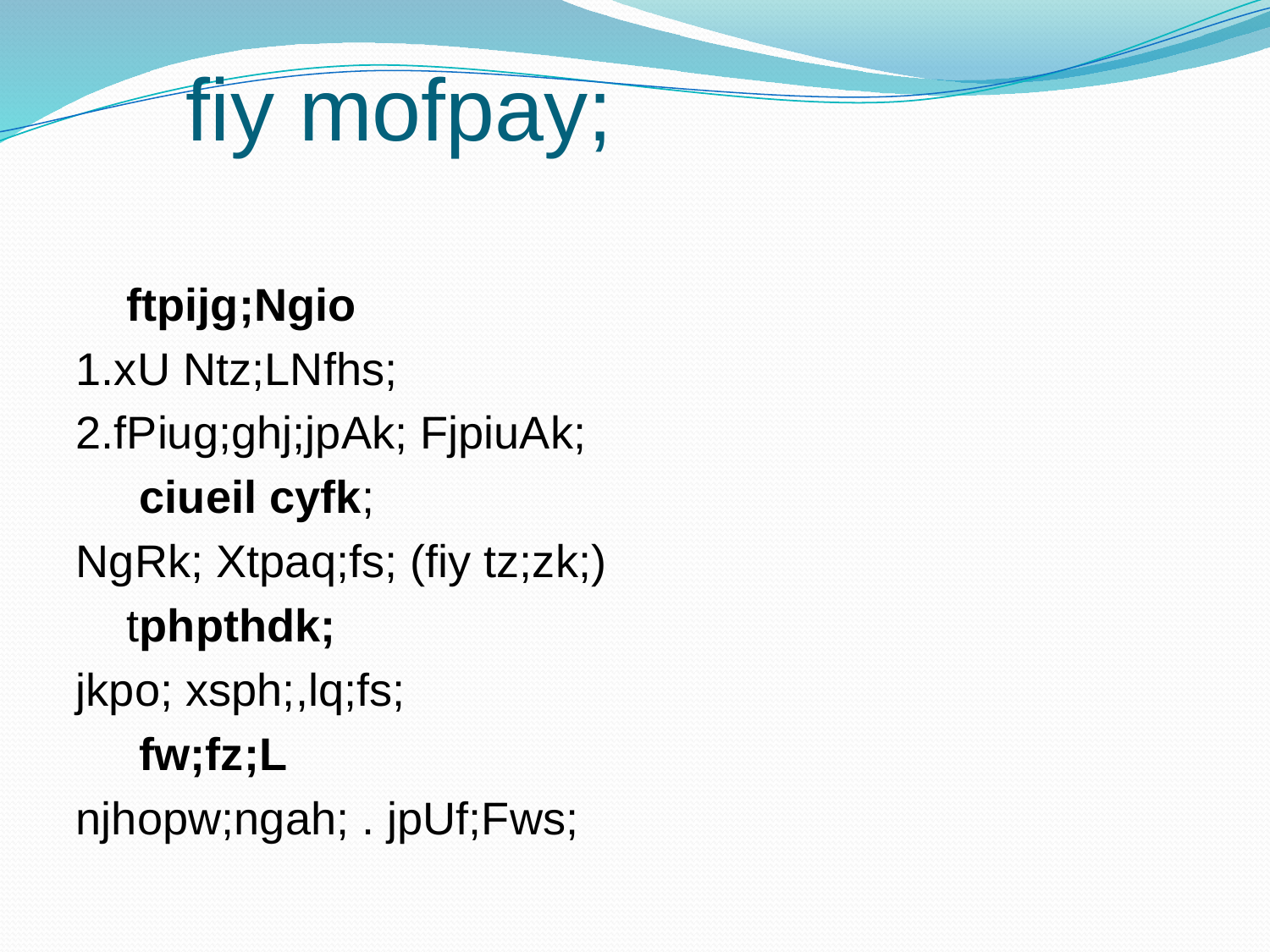

# fiy mofpay;
    ftpijg;Ngio
1.xU Ntz;LNfhs;
2.fPiug;ghj;jpAk; FjpiuAk;
     ciueil cyfk;
NgRk; Xtpaq;fs; (fiy tz;zk;)
    tphpthdk;
jkpo; xsph;,lq;fs;
     fw;fz;L
njhopw;ngah; . jpUf;Fws;